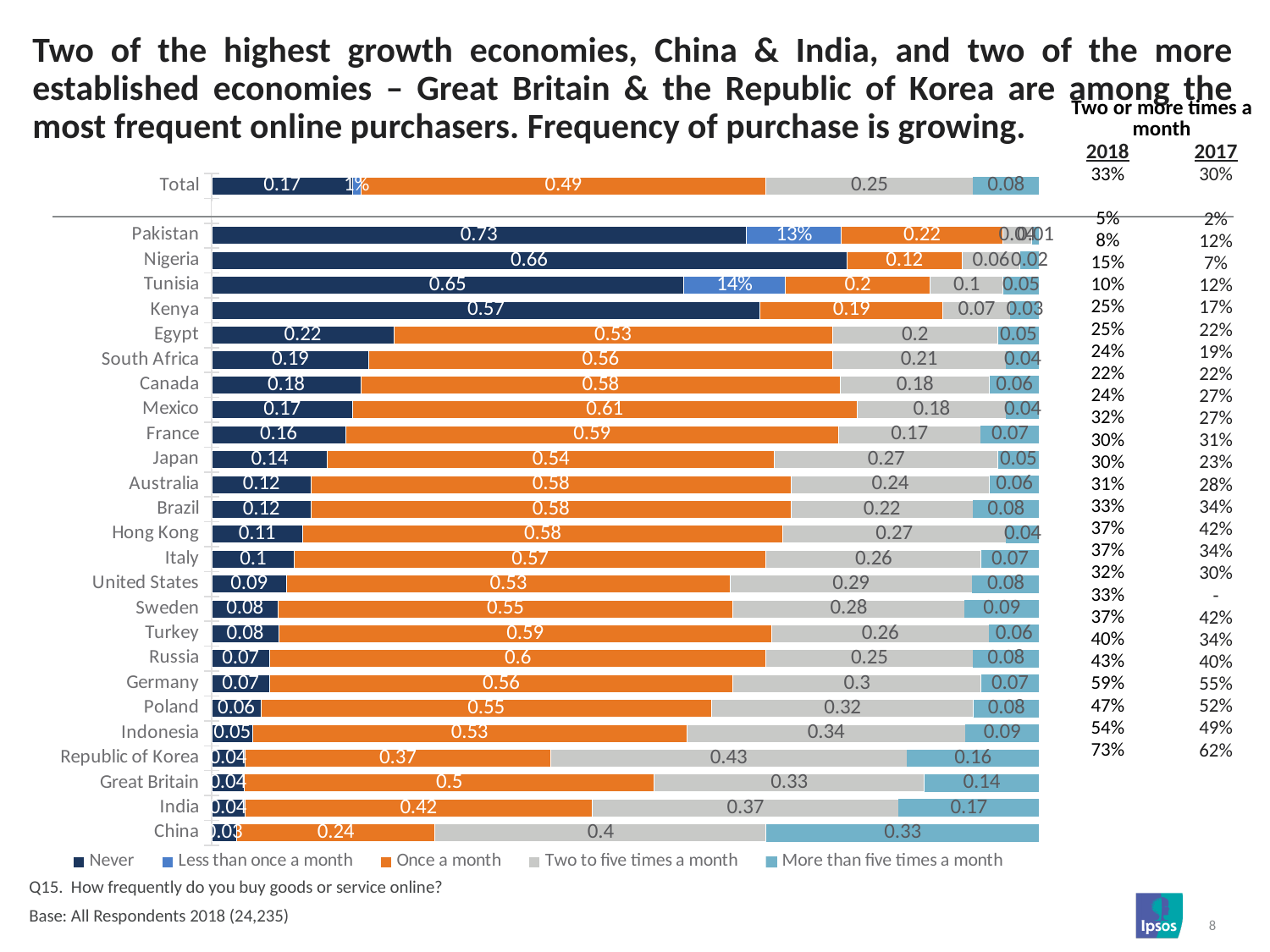

# Two of the highest growth economies, China & India, and two of the more established economies – Great Britain & the Republic of Korea are among the most frequent online purchasers. Frequency of purchase is growing.
| Two or more times a month |  |
| --- | --- |
| 2018 | 2017 |
| 33% | 30% |
|  |  |
| 5% | 2% |
| 8% | 12% |
| 15% | 7% |
| 10% | 12% |
| 25% | 17% |
| 25% | 22% |
| 24% | 19% |
| 22% | 22% |
| 24% | 27% |
| 32% | 27% |
| 30% | 31% |
| 30% | 23% |
| 31% | 28% |
| 33% | 34% |
| 37% | 42% |
| 37% | 34% |
| 32% | 30% |
| 33% | - |
| 37% | 42% |
| 40% | 34% |
| 43% | 40% |
| 59% | 55% |
| 47% | 52% |
| 54% | 49% |
| 73% | 62% |

### Chart

| Category | Never | Less than once a month | Once a month | Two to five times a month | More than five times a month |
|---|---|---|---|---|---|
| Total | 0.17 | 0.01 | 0.49 | 0.25 | 0.08 |
|  | None | 0.0 | None | None | None |
| Pakistan | 0.73 | 0.13 | 0.22 | 0.04 | 0.01 |
| Nigeria | 0.66 | 0.0 | 0.12 | 0.06 | 0.02 |
| Tunisia | 0.65 | 0.14 | 0.2 | 0.1 | 0.05 |
| Kenya | 0.57 | 0.0 | 0.19 | 0.07 | 0.03 |
| Egypt | 0.22 | 0.0 | 0.53 | 0.2 | 0.05 |
| South Africa | 0.19 | 0.0 | 0.56 | 0.21 | 0.04 |
| Canada | 0.18 | 0.0 | 0.58 | 0.18 | 0.06 |
| Mexico | 0.17 | 0.0 | 0.61 | 0.18 | 0.04 |
| France | 0.16 | 0.0 | 0.59 | 0.17 | 0.07 |
| Japan | 0.14 | 0.0 | 0.54 | 0.27 | 0.05 |
| Australia | 0.12 | 0.0 | 0.58 | 0.24 | 0.06 |
| Brazil | 0.12 | 0.0 | 0.58 | 0.22 | 0.08 |
| Hong Kong | 0.11 | 0.0 | 0.58 | 0.27 | 0.04 |
| Italy | 0.1 | 0.0 | 0.57 | 0.26 | 0.07 |
| United States | 0.09 | 0.0 | 0.53 | 0.29 | 0.08 |
| Sweden | 0.08 | 0.0 | 0.55 | 0.28 | 0.09 |
| Turkey | 0.08 | 0.0 | 0.59 | 0.26 | 0.06 |
| Russia | 0.07 | 0.0 | 0.6 | 0.25 | 0.08 |
| Germany | 0.07 | 0.0 | 0.56 | 0.3 | 0.07 |
| Poland | 0.06 | 0.0 | 0.55 | 0.32 | 0.08 |
| Indonesia | 0.05 | 0.0 | 0.53 | 0.34 | 0.09 |
| Republic of Korea | 0.04 | 0.0 | 0.37 | 0.43 | 0.16 |
| Great Britain | 0.04 | 0.0 | 0.5 | 0.33 | 0.14 |
| India | 0.04 | 0.0 | 0.42 | 0.37 | 0.17 |
| China | 0.03 | None | 0.24 | 0.4 | 0.33 |
Q15.  How frequently do you buy goods or service online?
Base: All Respondents 2018 (24,235)